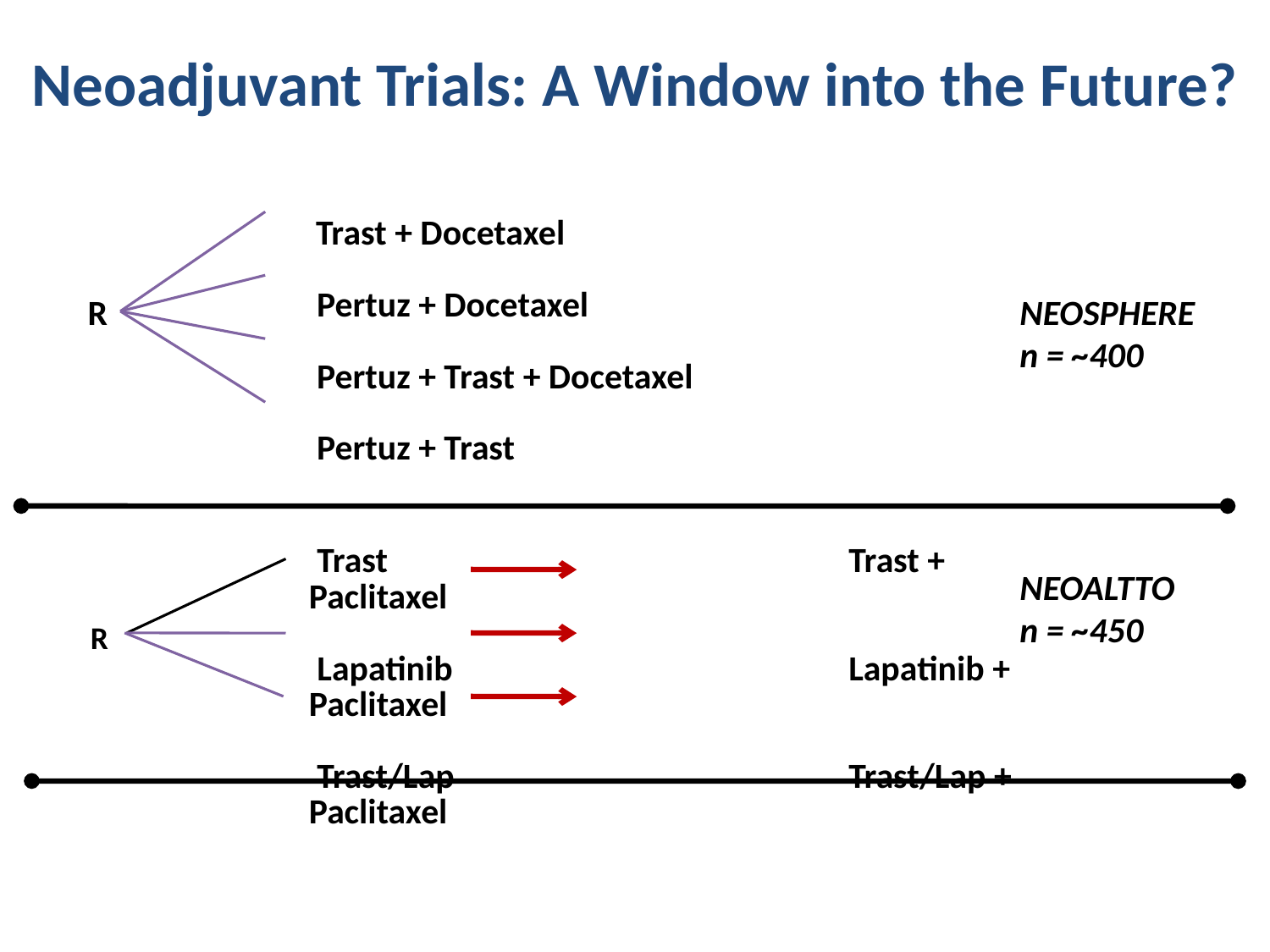

# Neoadjuvant Trials: A Window into the Future?
 Trast + Docetaxel

 Pertuz + Docetaxel

 Pertuz + Trast + Docetaxel

 Pertuz + Trast
R
NEOSPHERE
n = ~400

 Trast	Trast + Paclitaxel

 Lapatinib	Lapatinib + Paclitaxel

 Trast/Lap	Trast/Lap + Paclitaxel
NEOALTTO
n = ~450
R